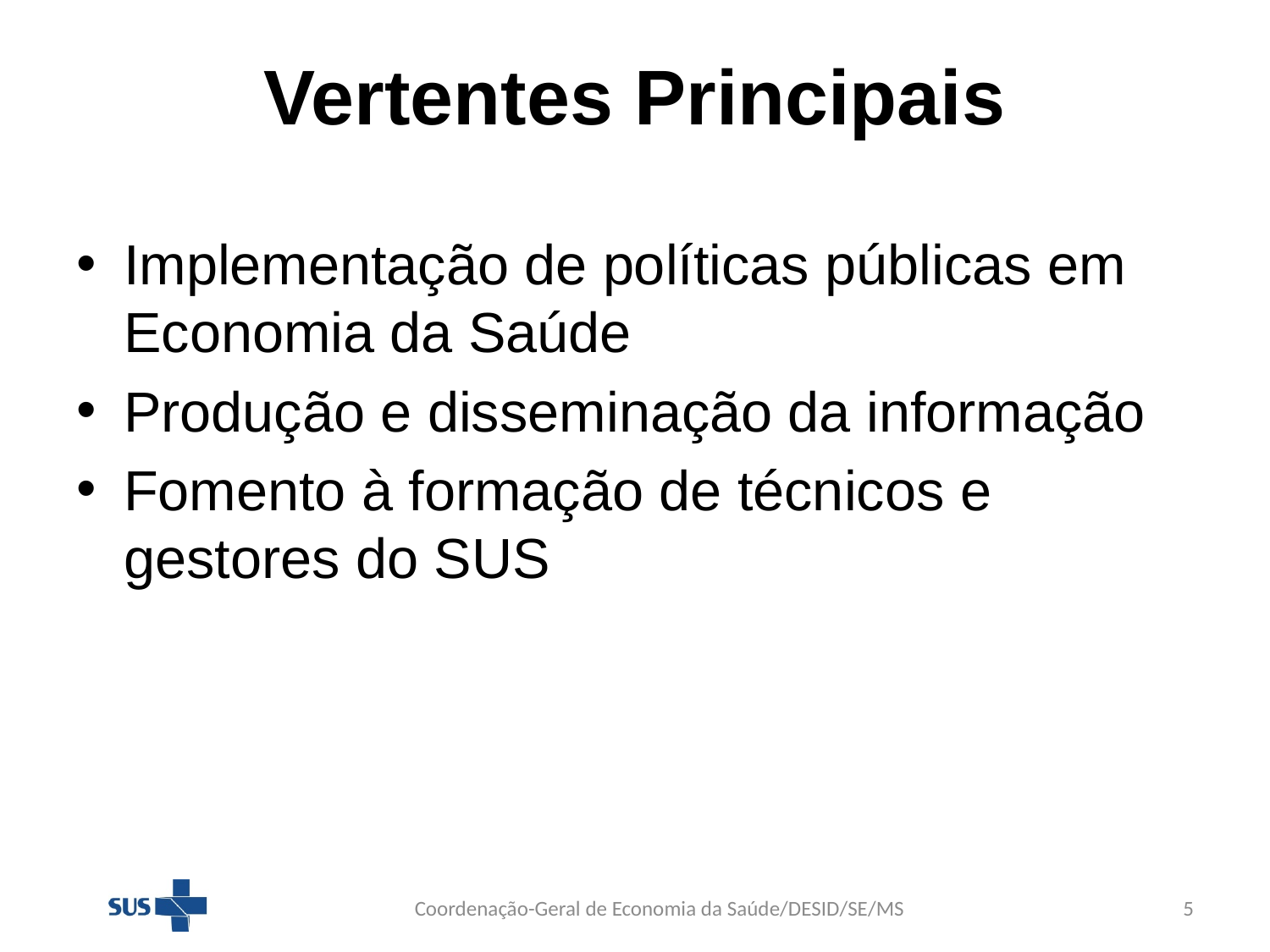

# Vertentes Principais
Implementação de políticas públicas em Economia da Saúde
Produção e disseminação da informação
Fomento à formação de técnicos e gestores do SUS
Coordenação-Geral de Economia da Saúde/DESID/SE/MS
5